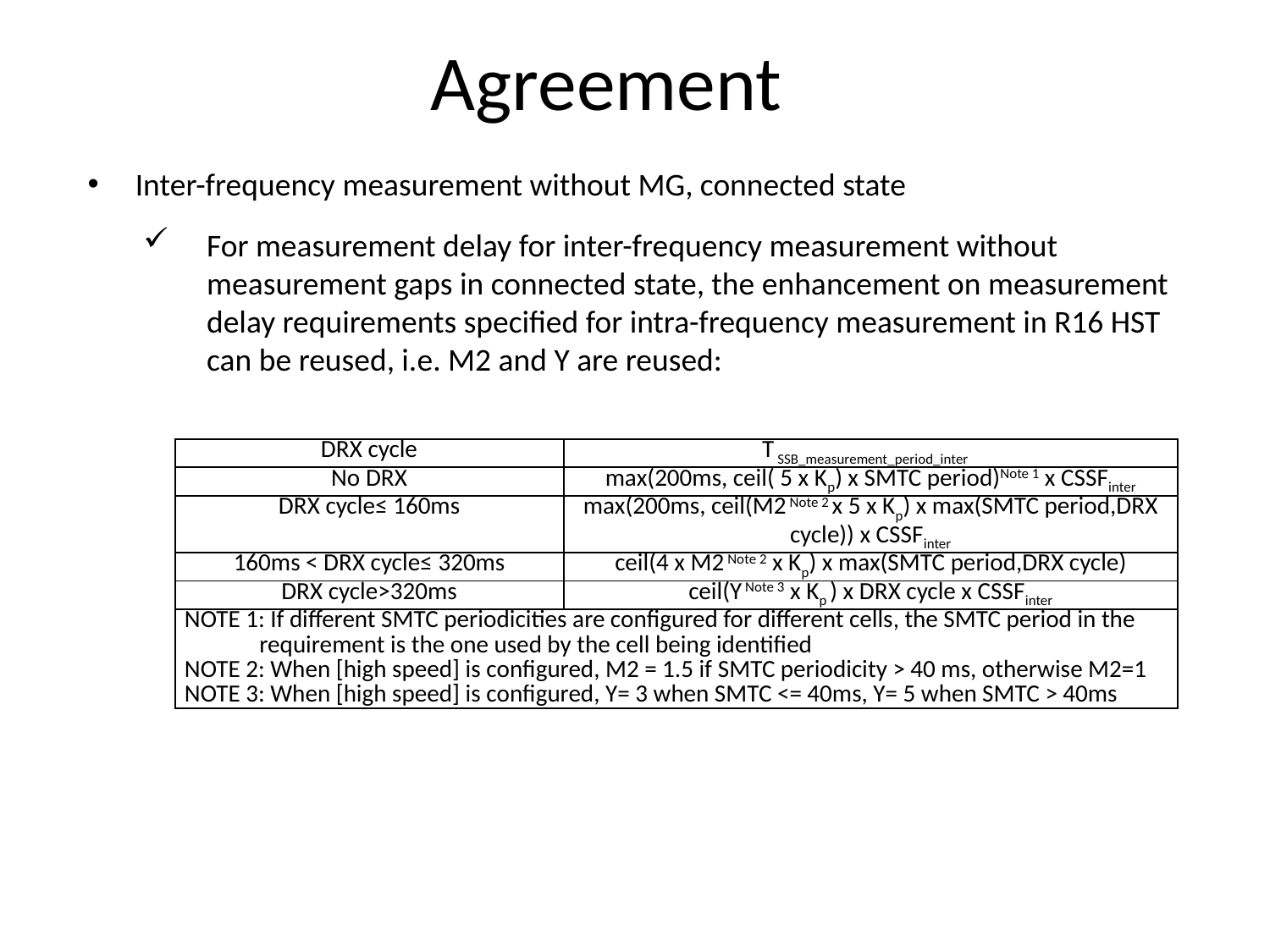

# Agreement
Inter-frequency measurement without MG, connected state
For measurement delay for inter-frequency measurement without measurement gaps in connected state, the enhancement on measurement delay requirements specified for intra-frequency measurement in R16 HST can be reused, i.e. M2 and Y are reused:

| DRX cycle | T SSB\_measurement\_period\_inter |
| --- | --- |
| No DRX | max(200ms, ceil( 5 x Kp) x SMTC period)Note 1 x CSSFinter |
| DRX cycle≤ 160ms | max(200ms, ceil(M2 Note 2 x 5 x Kp) x max(SMTC period,DRX cycle)) x CSSFinter |
| 160ms < DRX cycle≤ 320ms | ceil(4 x M2 Note 2 x Kp) x max(SMTC period,DRX cycle) |
| DRX cycle>320ms | ceil(Y Note 3 x Kp ) x DRX cycle x CSSFinter |
| NOTE 1: If different SMTC periodicities are configured for different cells, the SMTC period in the requirement is the one used by the cell being identified NOTE 2: When [high speed] is configured, M2 = 1.5 if SMTC periodicity > 40 ms, otherwise M2=1 NOTE 3: When [high speed] is configured, Y= 3 when SMTC <= 40ms, Y= 5 when SMTC > 40ms |  |